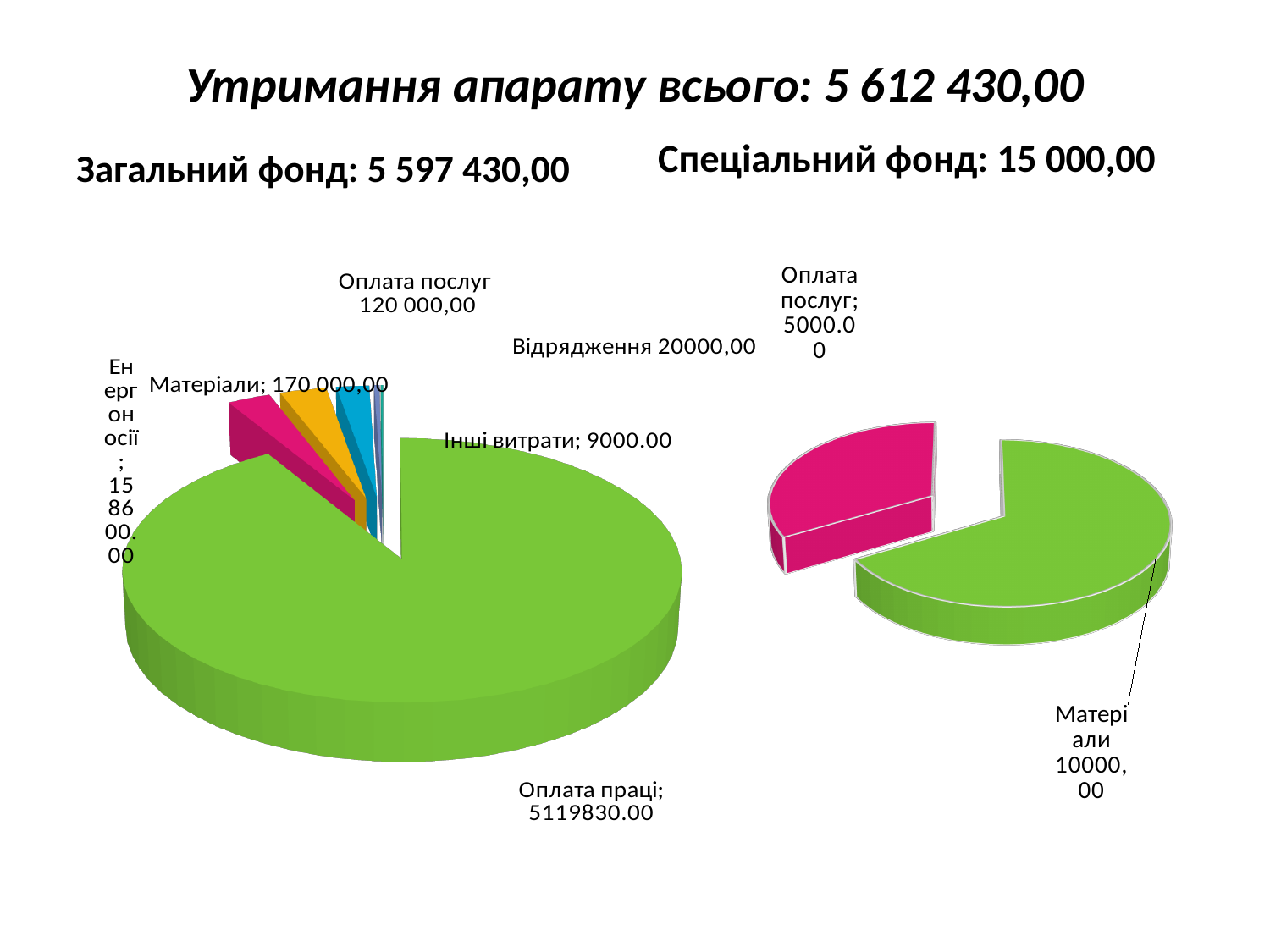

# Утримання апарату всього: 5 612 430,00
Загальний фонд: 5 597 430,00
Спеціальний фонд: 15 000,00

[unsupported chart]

[unsupported chart]